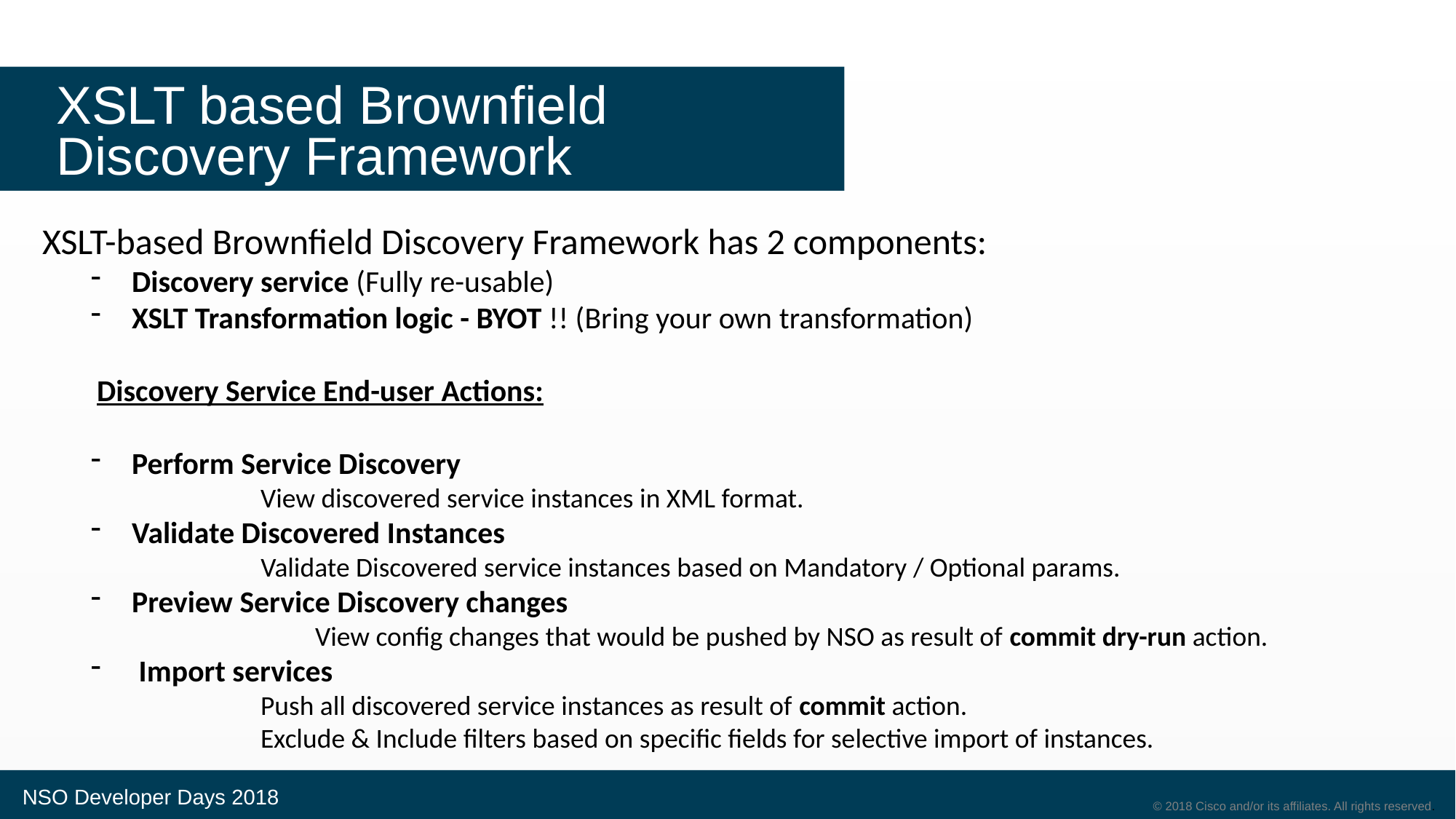

# XSLT based Brownfield Discovery Framework
XSLT-based Brownfield Discovery Framework has 2 components:
Discovery service (Fully re-usable)
XSLT Transformation logic - BYOT !! (Bring your own transformation)

Discovery Service End-user Actions:

Perform Service Discovery
	View discovered service instances in XML format.
Validate Discovered Instances
 Validate Discovered service instances based on Mandatory / Optional params.
Preview Service Discovery changes
 	View config changes that would be pushed by NSO as result of commit dry-run action.
 Import services
	Push all discovered service instances as result of commit action.
	Exclude & Include filters based on specific fields for selective import of instances.